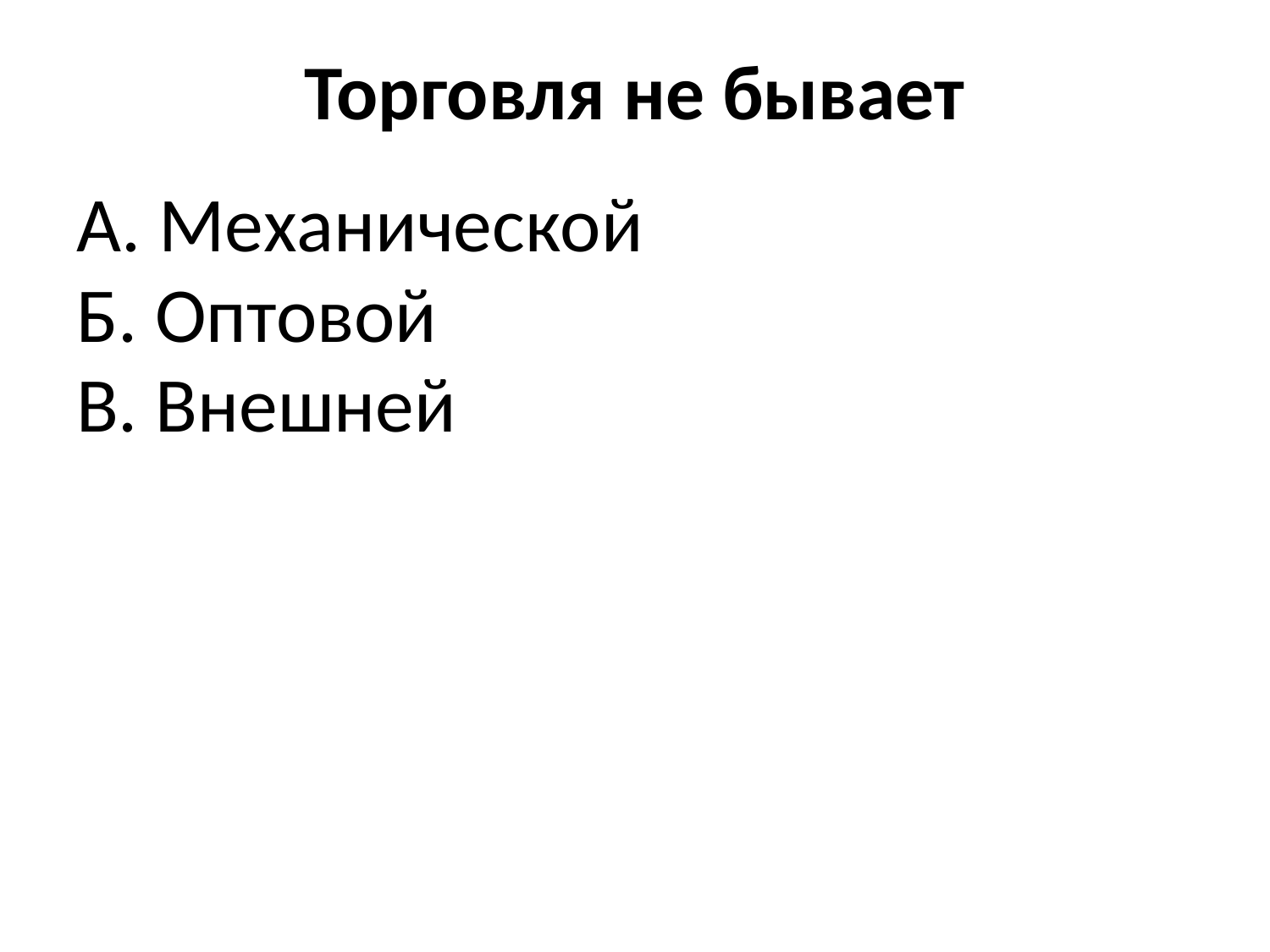

# Торговля не бывает
А. Механической
Б. Оптовой
В. Внешней